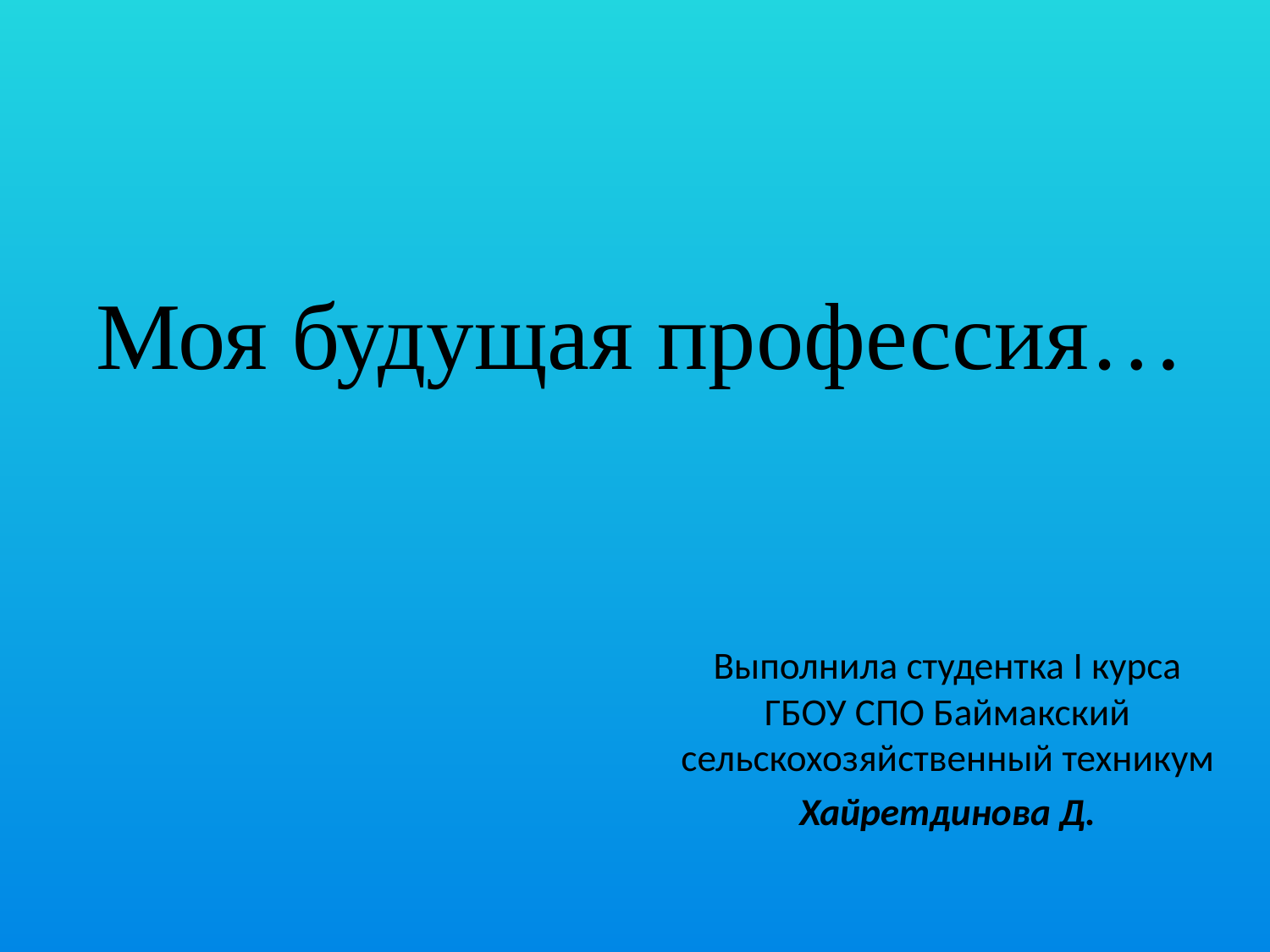

Моя будущая профессия…
Выполнила студентка I курса ГБОУ СПО Баймакский сельскохозяйственный техникум
Хайретдинова Д.